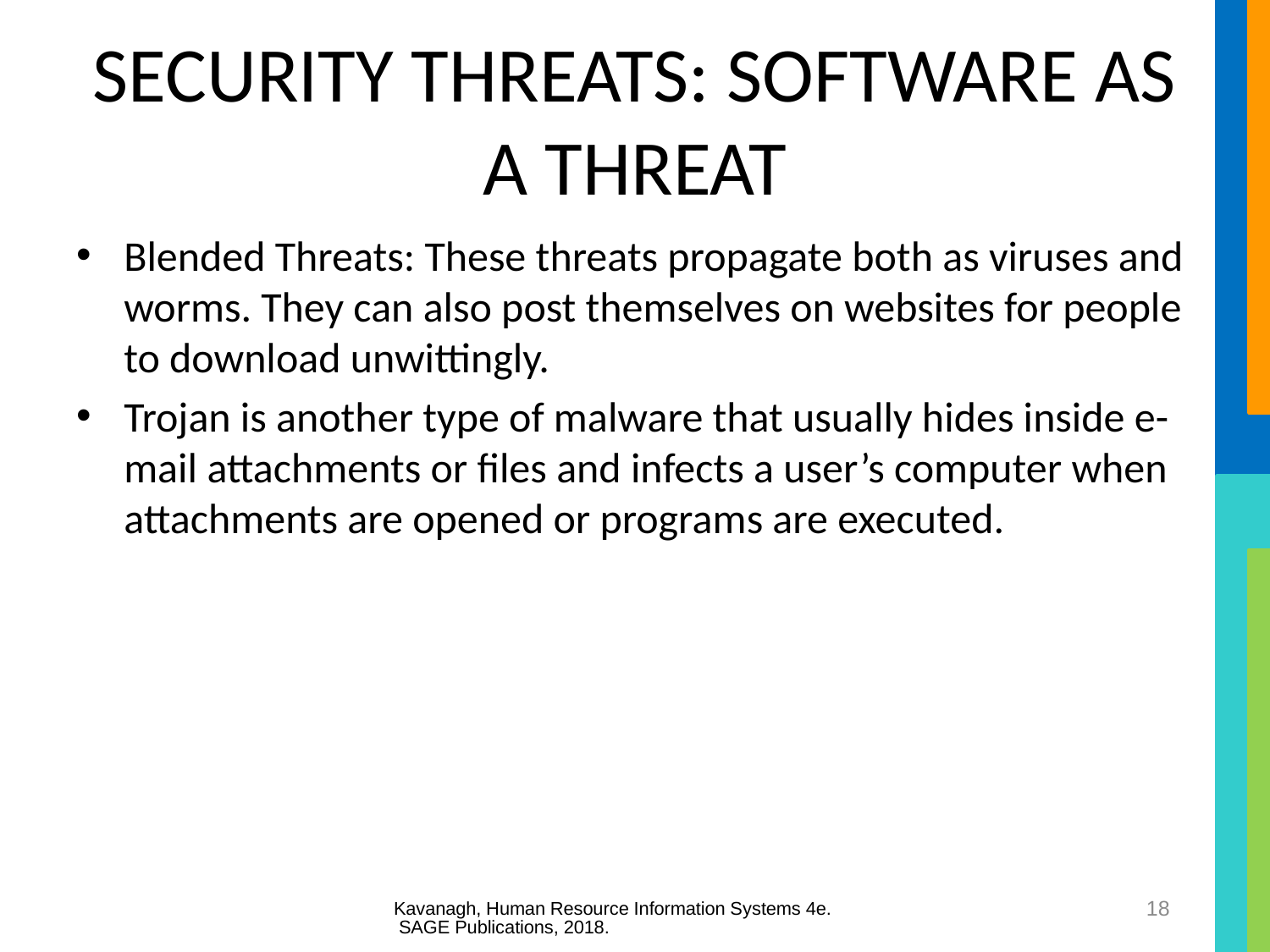

# SECURITY THREATS: SOFTWARE AS A THREAT
Blended Threats: These threats propagate both as viruses and worms. They can also post themselves on websites for people to download unwittingly.
Trojan is another type of malware that usually hides inside e-mail attachments or files and infects a user’s computer when attachments are opened or programs are executed.
Kavanagh, Human Resource Information Systems 4e. SAGE Publications, 2018.
18